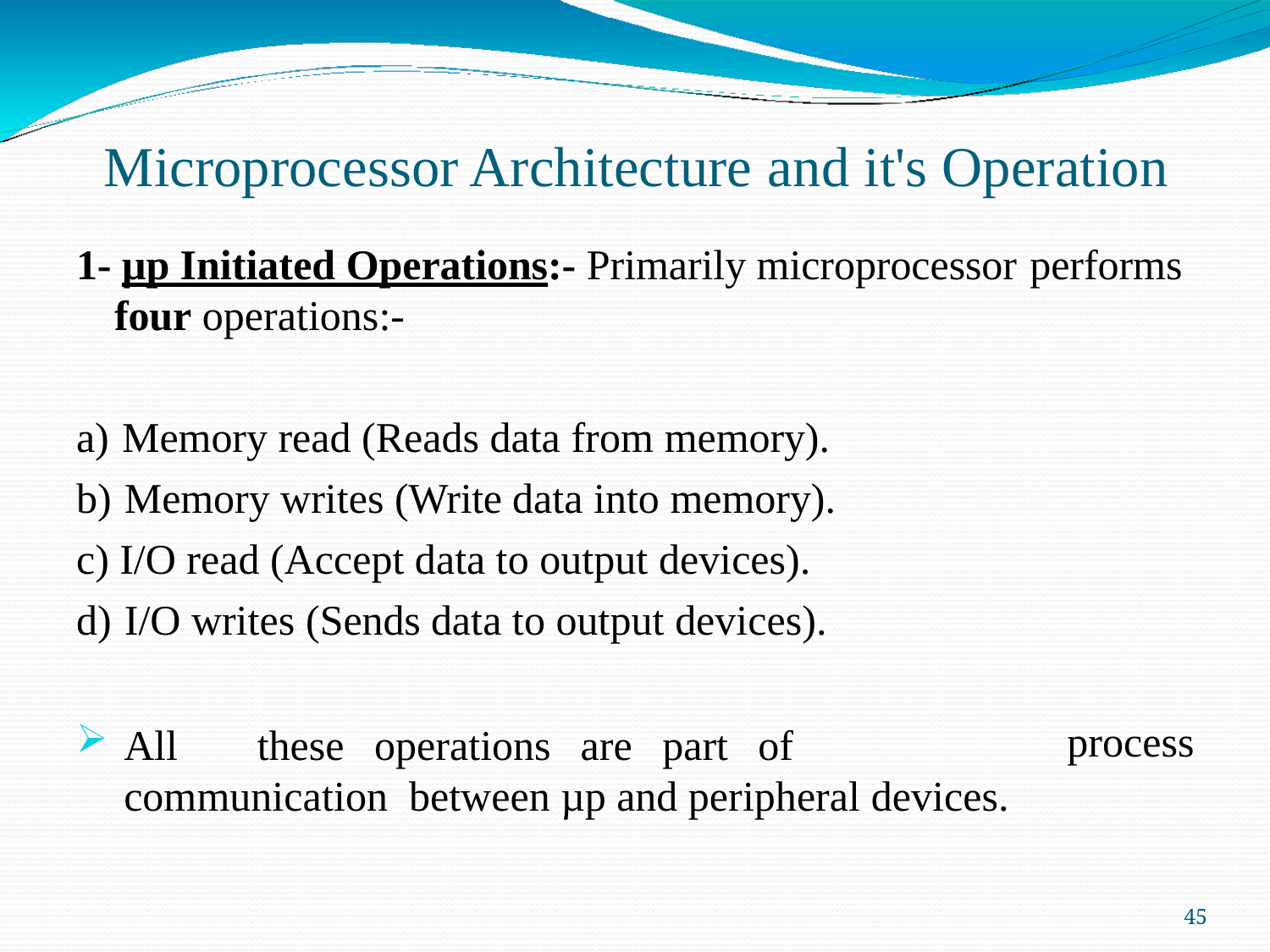

# Microprocessor Architecture and it's Operation
1- µp Initiated Operations:- Primarily microprocessor performs
four operations:-
Memory read (Reads data from memory).
Memory writes (Write data into memory).
I/O read (Accept data to output devices).
I/O writes (Sends data to output devices).

All	these	operations	are	part	of	communication  between µp and peripheral devices.
process
45